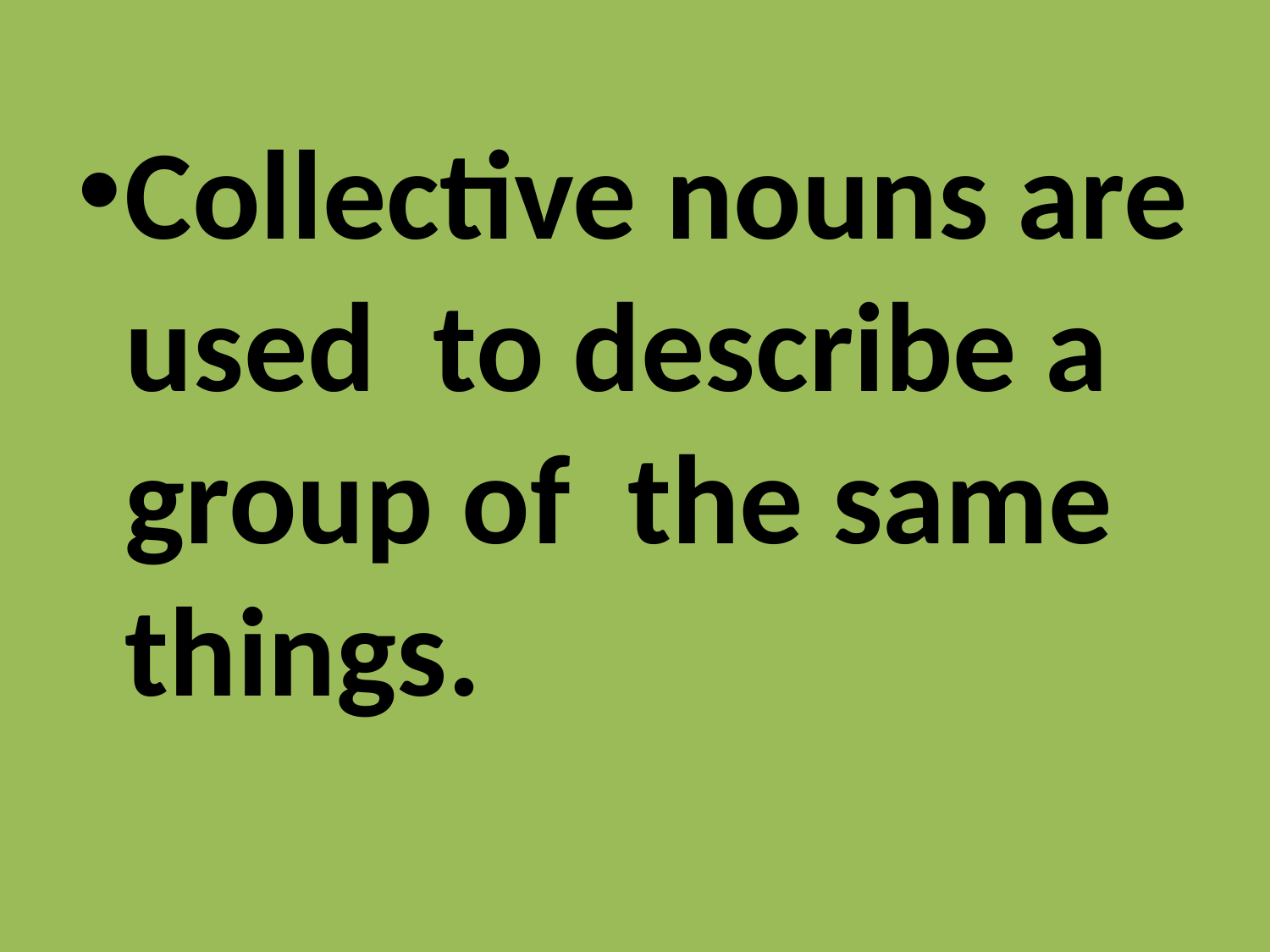

Collective nouns are used  to describe a group of  the same things.